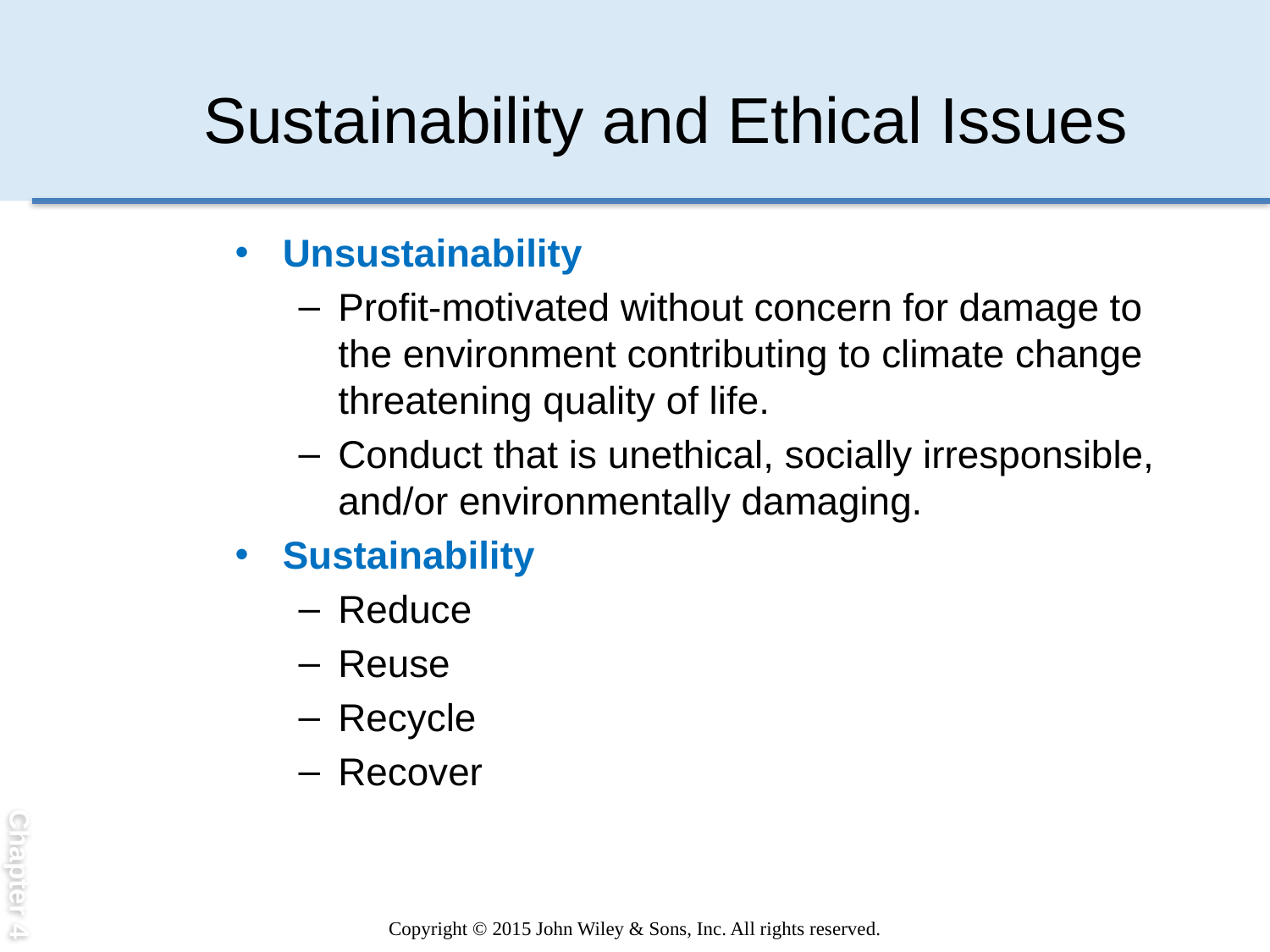

Chapter 4
# Sustainability and Ethical Issues
Unsustainability
Profit-motivated without concern for damage to the environment contributing to climate change threatening quality of life.
Conduct that is unethical, socially irresponsible, and/or environmentally damaging.
Sustainability
Reduce
Reuse
Recycle
Recover